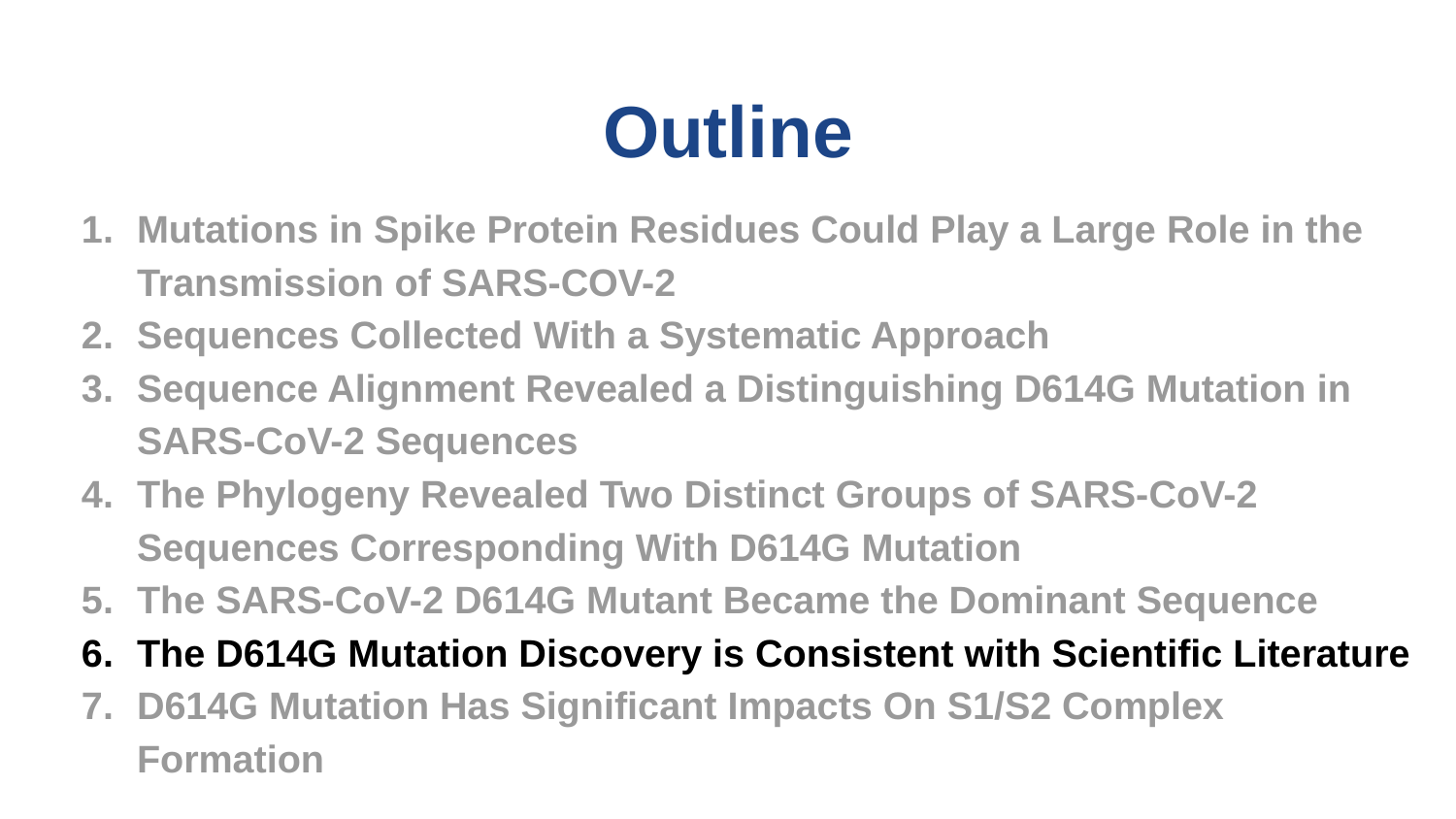

# Outline
Mutations in Spike Protein Residues Could Play a Large Role in the Transmission of SARS-COV-2
Sequences Collected With a Systematic Approach
Sequence Alignment Revealed a Distinguishing D614G Mutation in SARS-CoV-2 Sequences
The Phylogeny Revealed Two Distinct Groups of SARS-CoV-2 Sequences Corresponding With D614G Mutation
The SARS-CoV-2 D614G Mutant Became the Dominant Sequence
The D614G Mutation Discovery is Consistent with Scientific Literature
D614G Mutation Has Significant Impacts On S1/S2 Complex Formation